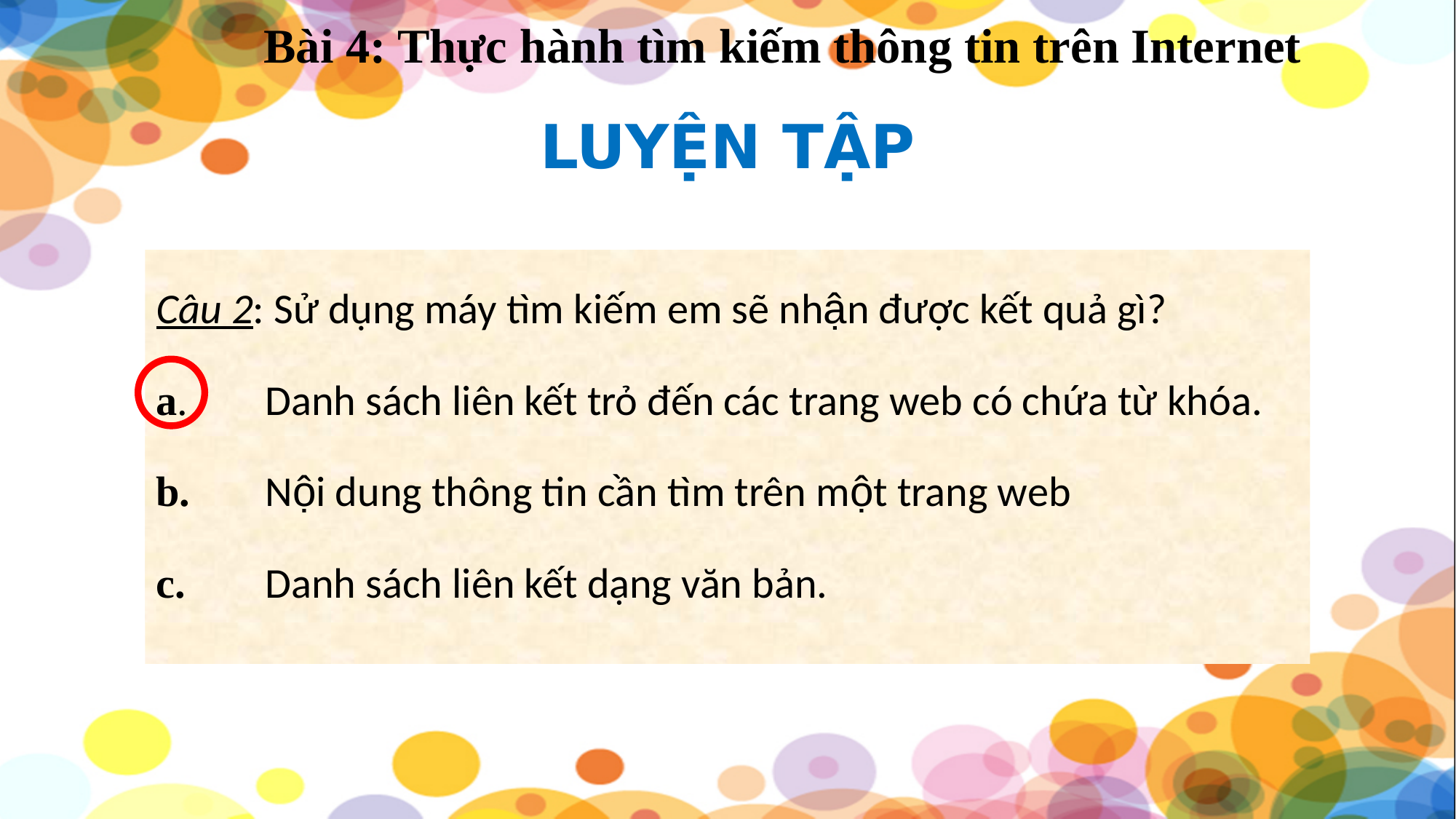

Bài 4: Thực hành tìm kiếm thông tin trên Internet
# LUYỆN TẬP
Câu 2: Sử dụng máy tìm kiếm em sẽ nhận được kết quả gì?
a.	Danh sách liên kết trỏ đến các trang web có chứa từ khóa.
b.	Nội dung thông tin cần tìm trên một trang web
c.	Danh sách liên kết dạng văn bản.